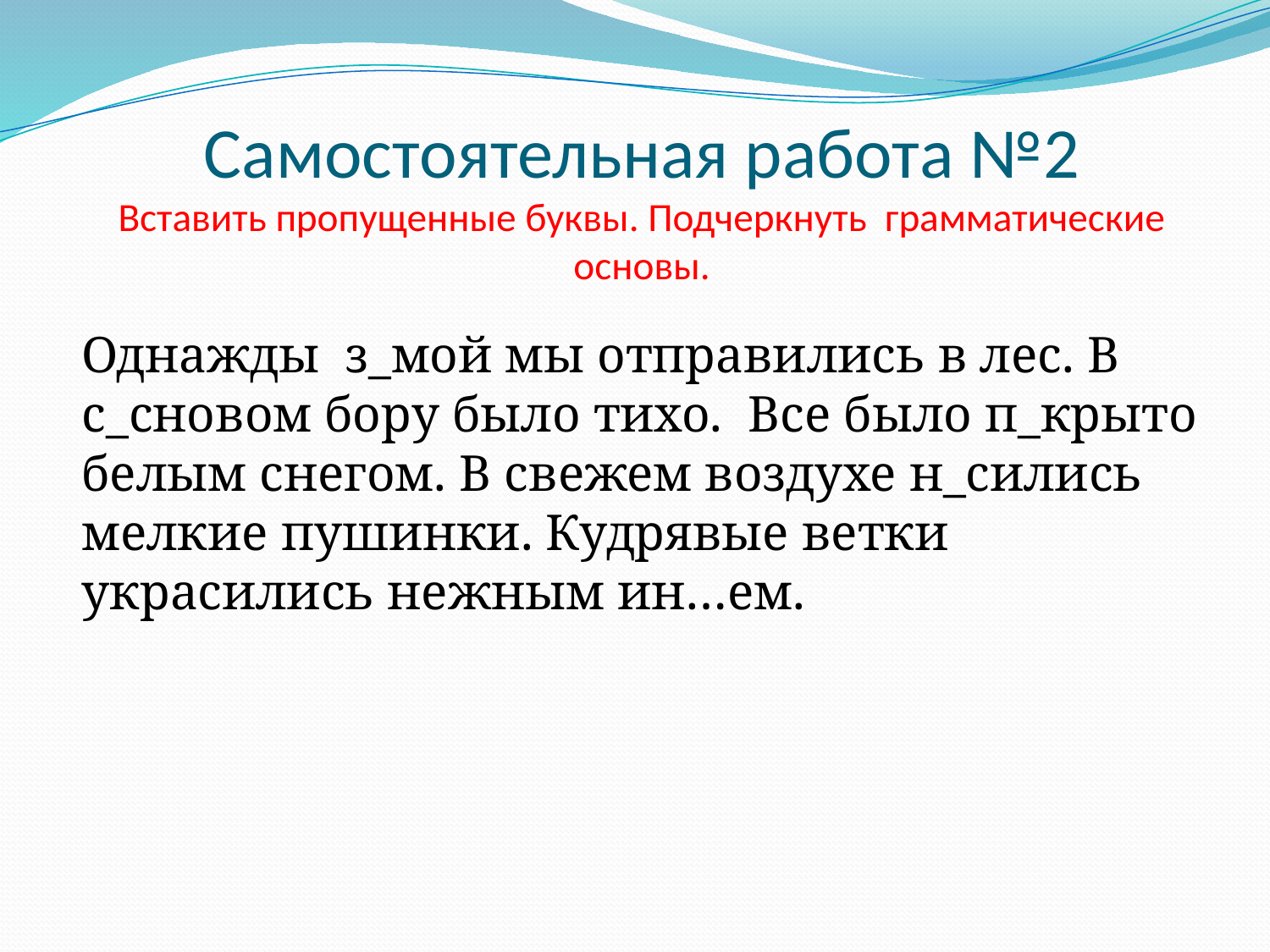

# Самостоятельная работа №2 Вставить пропущенные буквы. Подчеркнуть  грамматические основы.
Однажды  з_мой мы отправились в лес. В с_сновом бору было тихо.  Все было п_крыто белым снегом. В свежем воздухе н_сились мелкие пушинки. Кудрявые ветки украсились нежным ин…ем.